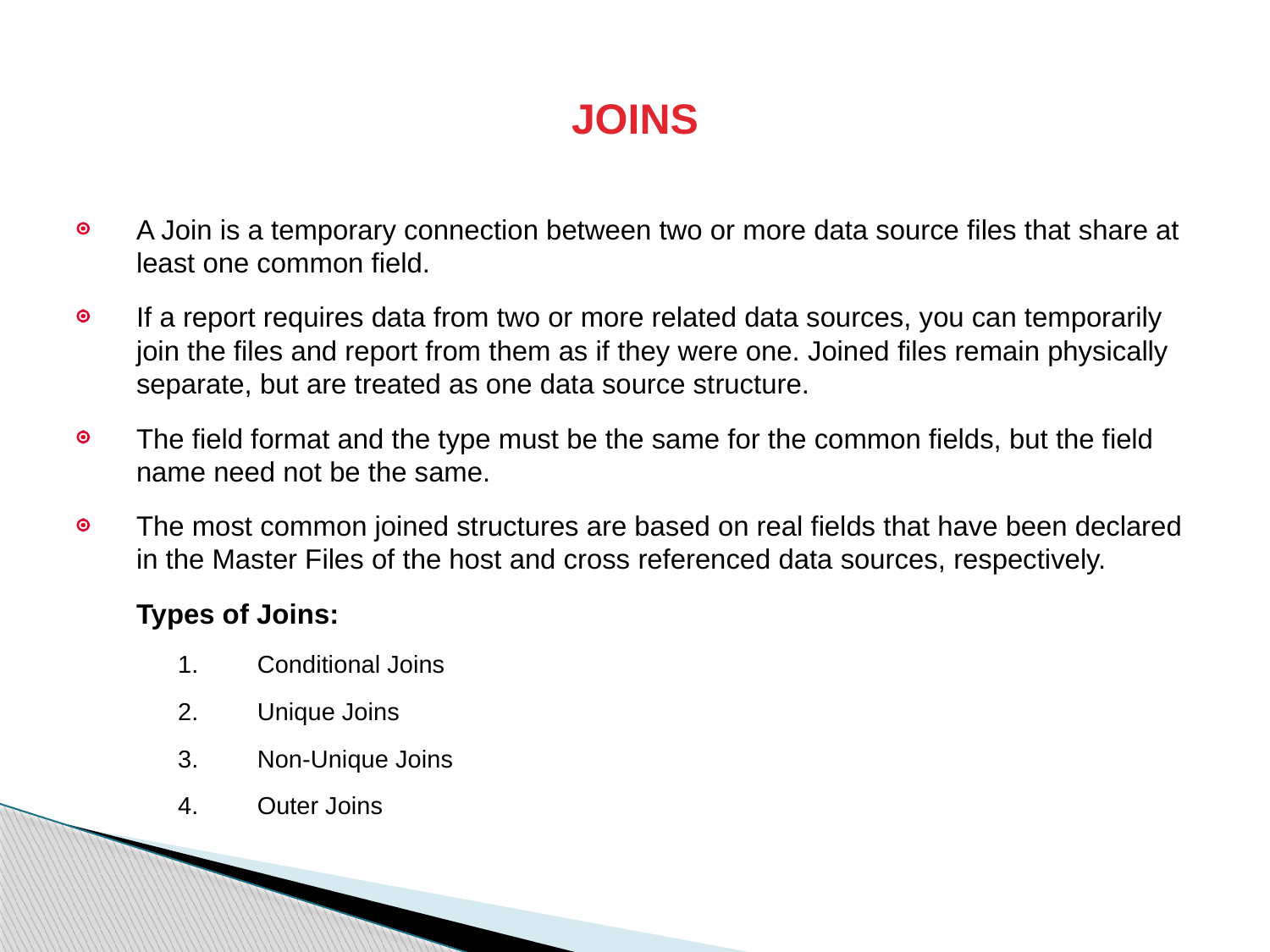

# JOINS
A Join is a temporary connection between two or more data source files that share at least one common field.
If a report requires data from two or more related data sources, you can temporarily join the files and report from them as if they were one. Joined files remain physically separate, but are treated as one data source structure.
The field format and the type must be the same for the common fields, but the field name need not be the same.
The most common joined structures are based on real fields that have been declared in the Master Files of the host and cross referenced data sources, respectively.
	Types of Joins:
Conditional Joins
Unique Joins
Non-Unique Joins
Outer Joins

61